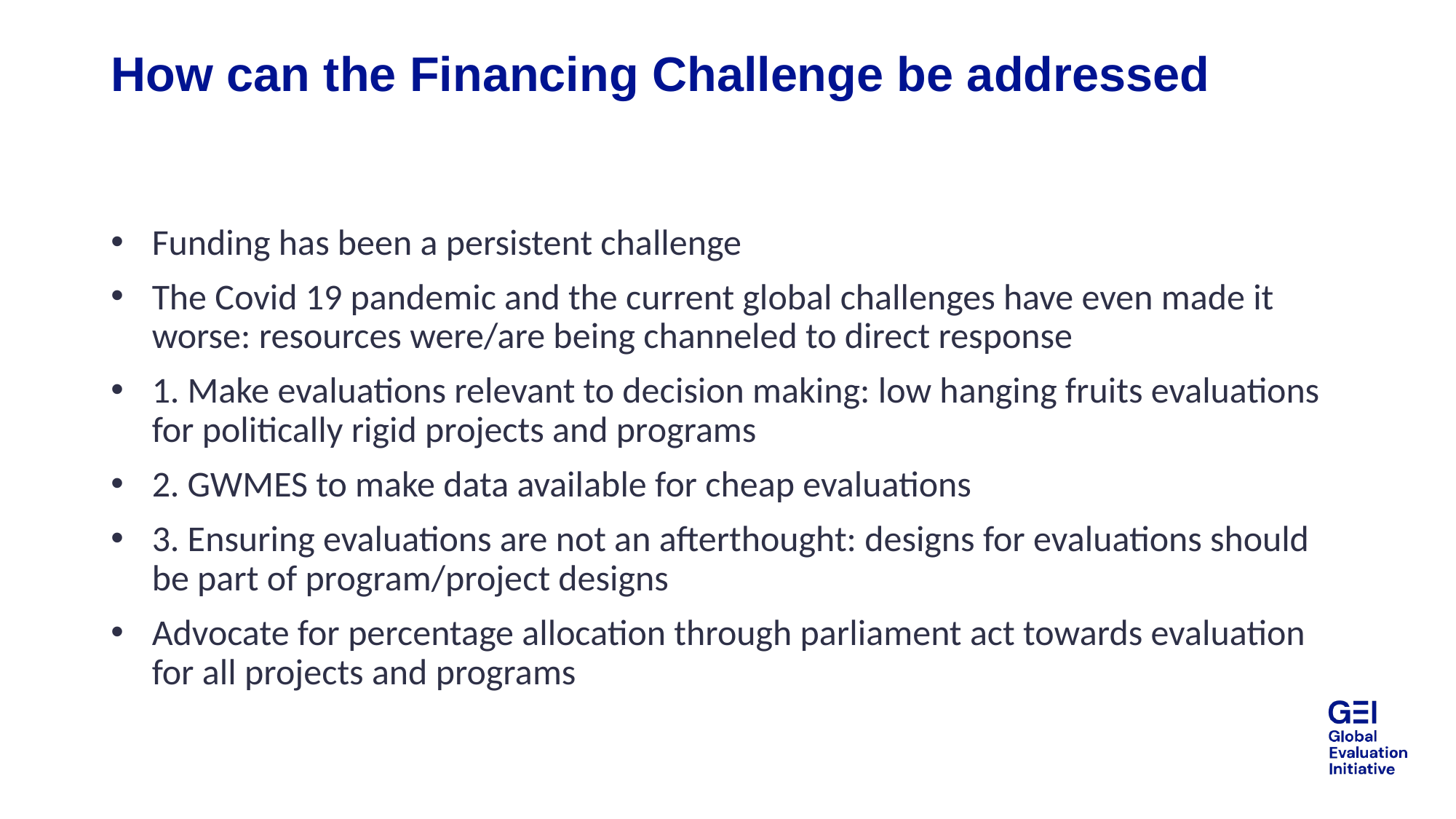

# How can the Financing Challenge be addressed
Funding has been a persistent challenge
The Covid 19 pandemic and the current global challenges have even made it worse: resources were/are being channeled to direct response
1. Make evaluations relevant to decision making: low hanging fruits evaluations for politically rigid projects and programs
2. GWMES to make data available for cheap evaluations
3. Ensuring evaluations are not an afterthought: designs for evaluations should be part of program/project designs
Advocate for percentage allocation through parliament act towards evaluation for all projects and programs